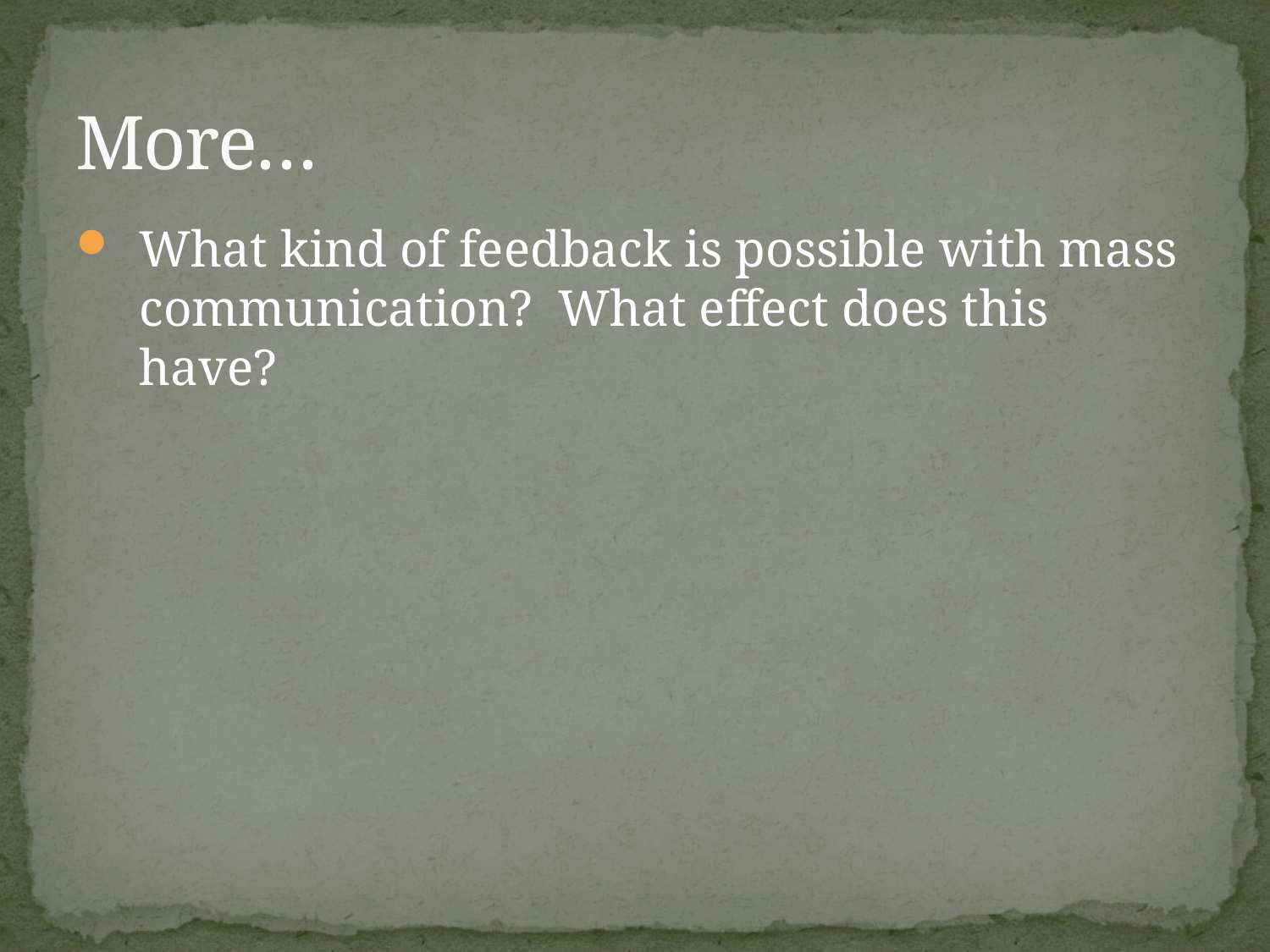

# More…
What kind of feedback is possible with mass communication?  What effect does this have?